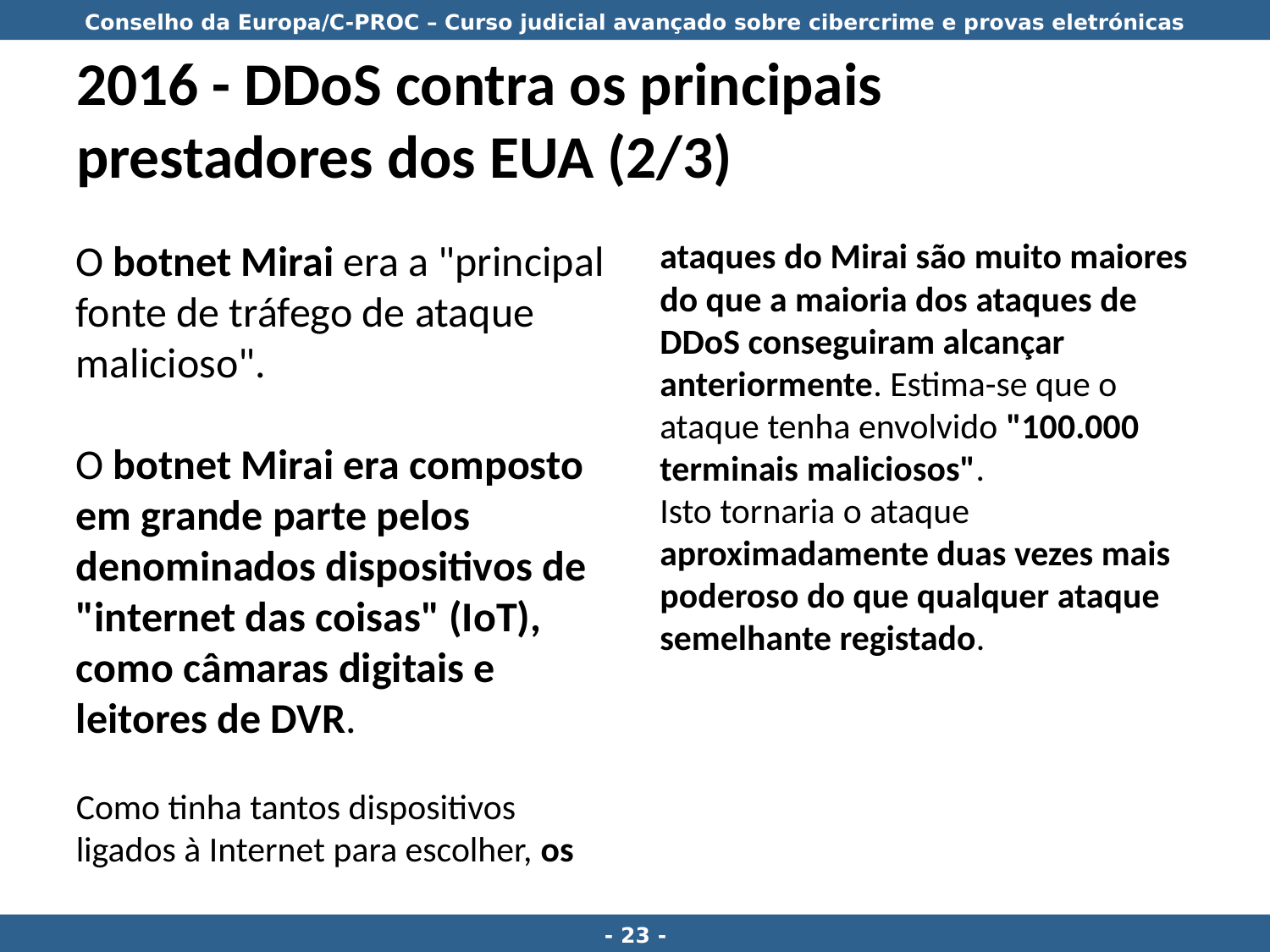

# 2016 - DDoS contra os principais prestadores dos EUA (2/3)
O botnet Mirai era a "principal fonte de tráfego de ataque malicioso".

O botnet Mirai era composto em grande parte pelos denominados dispositivos de "internet das coisas" (IoT), como câmaras digitais e leitores de DVR.

Como tinha tantos dispositivos ligados à Internet para escolher, os ataques do Mirai são muito maiores do que a maioria dos ataques de DDoS conseguiram alcançar anteriormente. Estima-se que o ataque tenha envolvido "100.000 terminais maliciosos".
Isto tornaria o ataque aproximadamente duas vezes mais poderoso do que qualquer ataque semelhante registado.